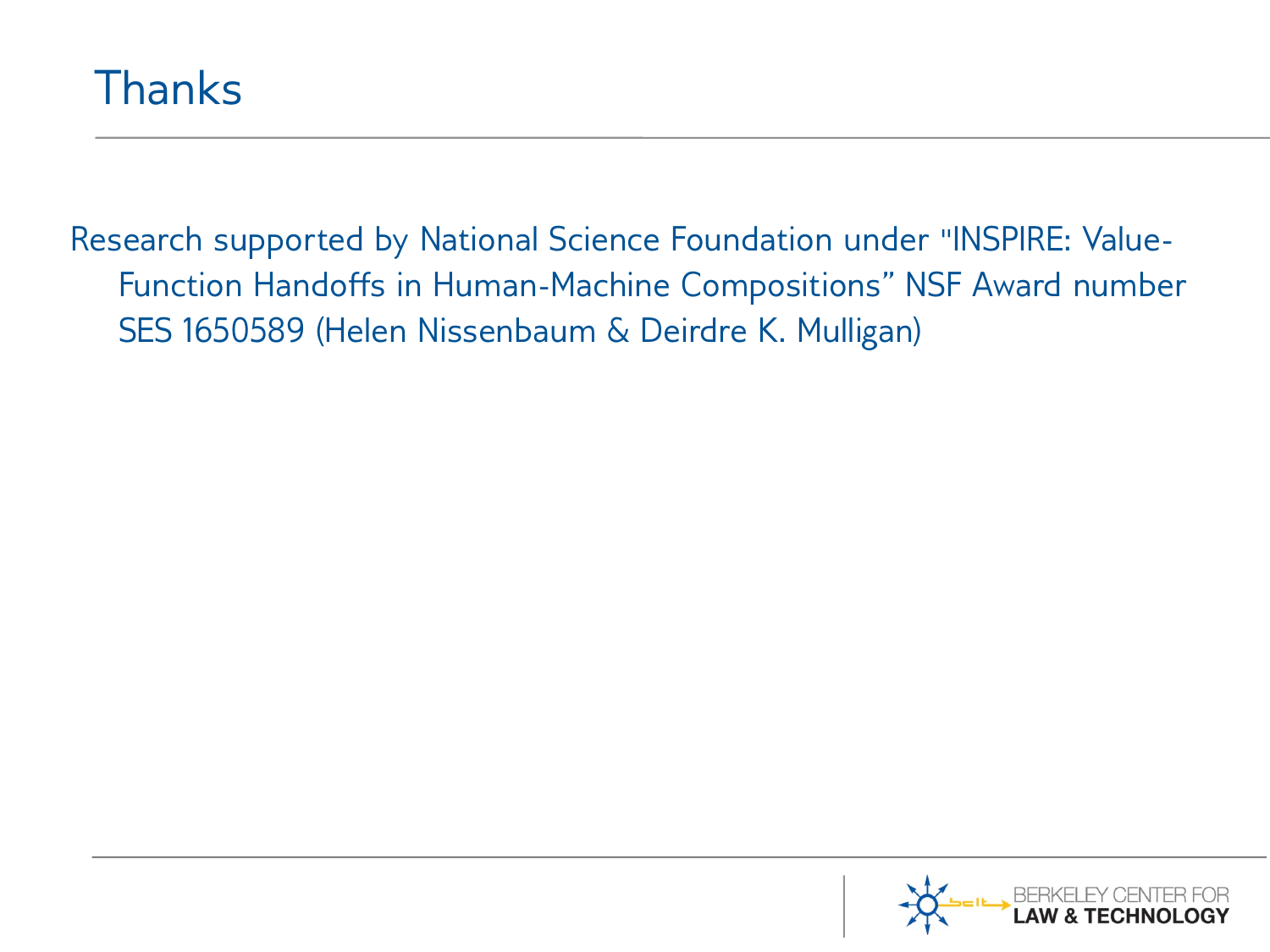

# Thanks
Research supported by National Science Foundation under "INSPIRE: Value-Function Handoffs in Human-Machine Compositions” NSF Award number SES 1650589 (Helen Nissenbaum & Deirdre K. Mulligan)